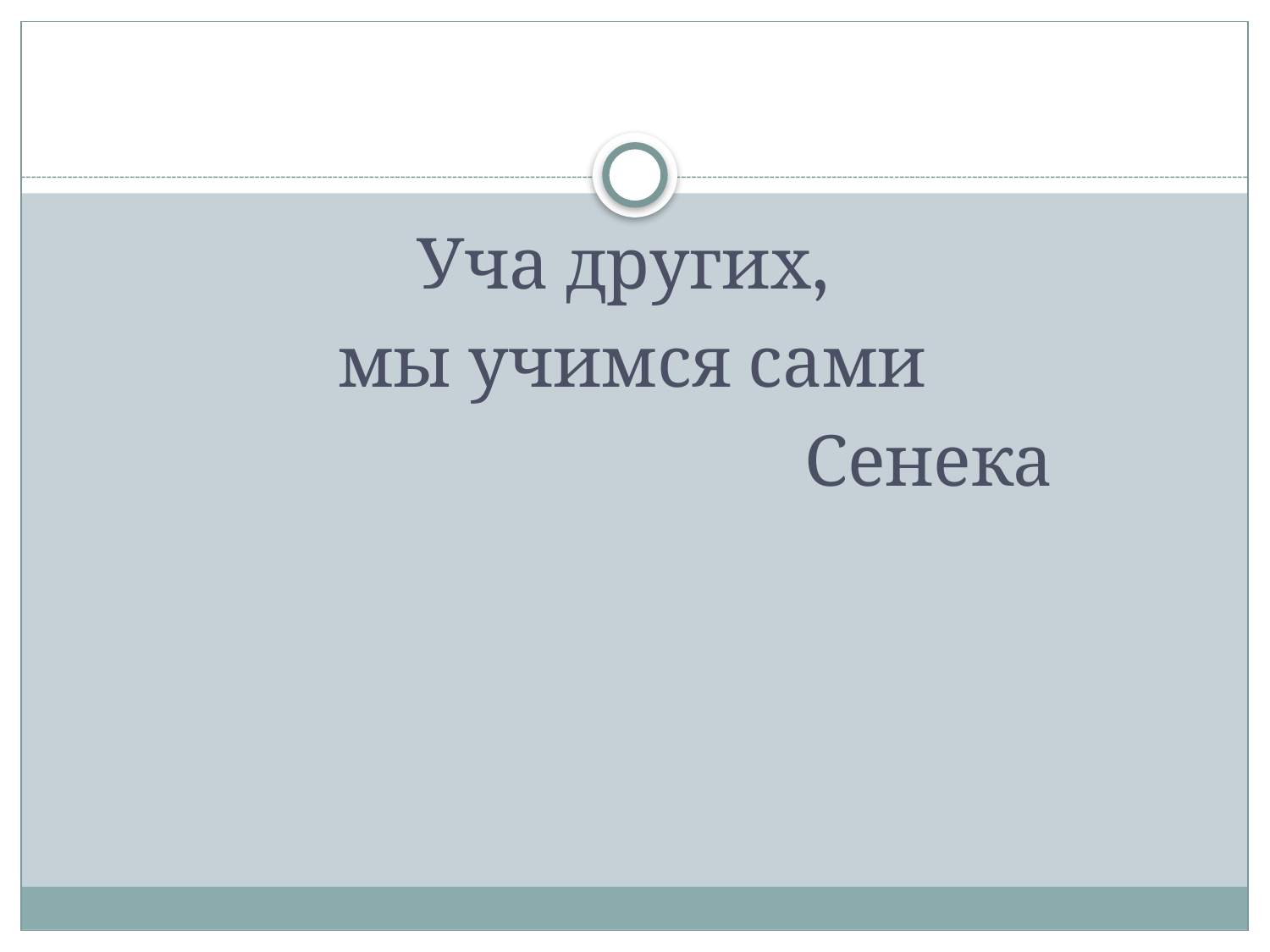

#
Уча других,
мы учимся сами
                                    Сенека